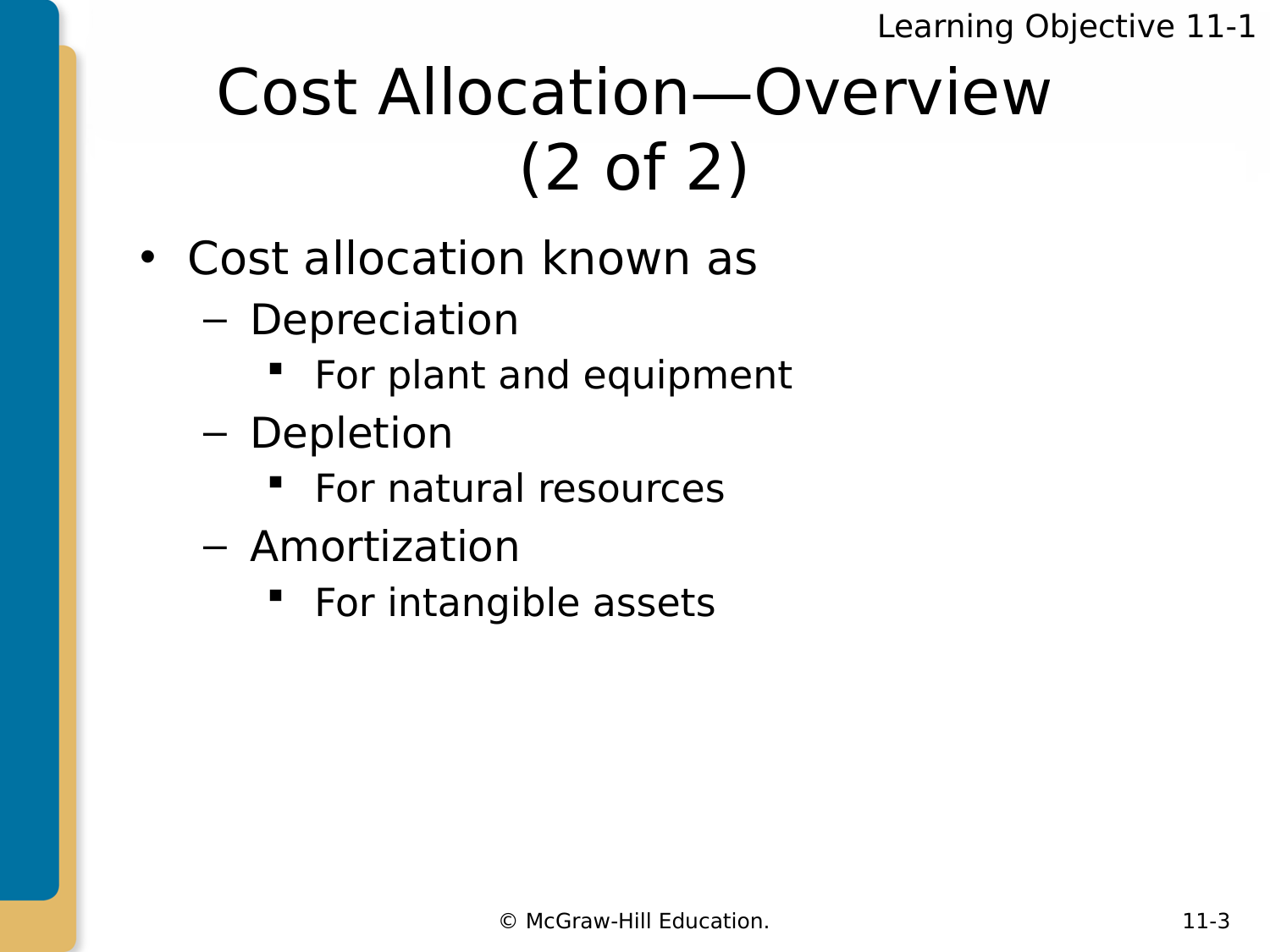

Learning Objective 11-1
# Cost Allocation—Overview (2 of 2)
Cost allocation known as
Depreciation
For plant and equipment
Depletion
For natural resources
Amortization
For intangible assets